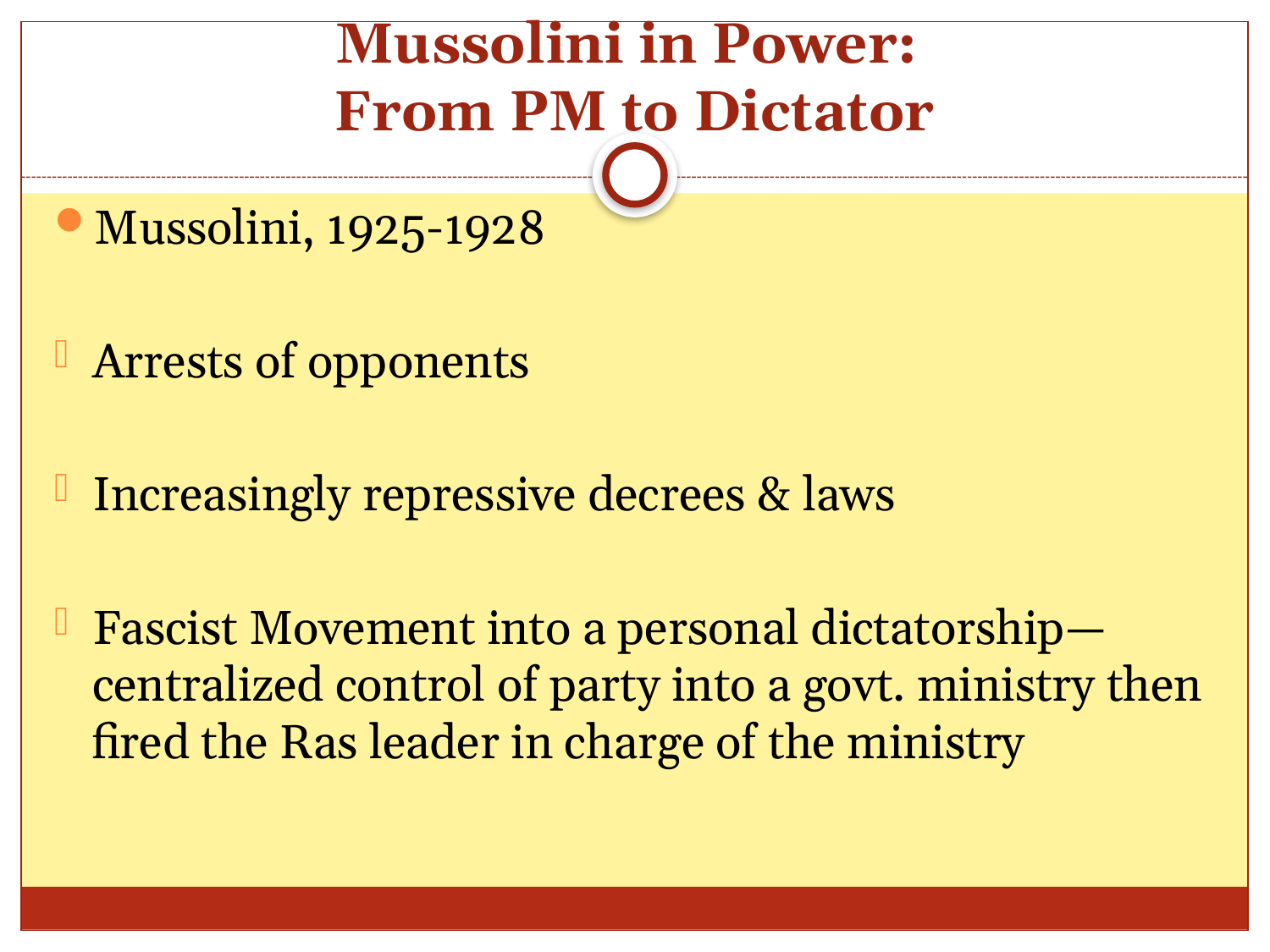

# Mussolini in Power: From PM to Dictator
Mussolini, 1925-1928

Arrests of opponents

Increasingly repressive decrees & laws

Fascist Movement into a personal dictatorship—centralized control of party into a govt. ministry then fired the Ras leader in charge of the ministry